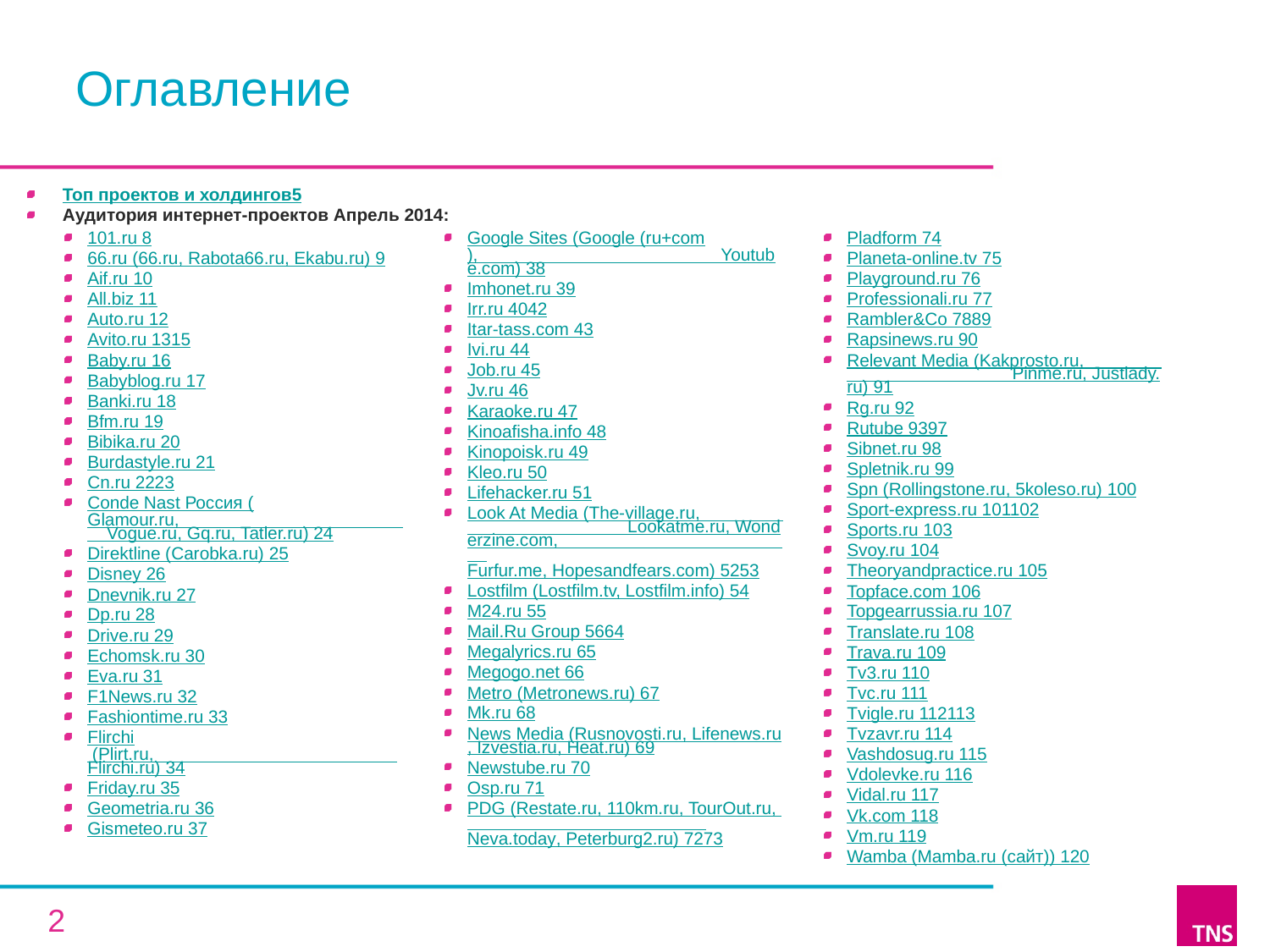

Оглавление
Топ проектов и холдингов	5
Аудитория интернет-проектов Апрель 2014:

101.ru 	8
66.ru (66.ru, Rabota66.ru, Ekabu.ru) 	9
Aif.ru 	10
All.biz 	11
Auto.ru 	12
Avito.ru 	13­15
Baby.ru 	16
Babyblog.ru 	17
Banki.ru 	18
Bfm.ru 	19
Bibika.ru 	20
Burdastyle.ru 	21
Cn.ru 	22­23
Conde Nast Россия (Glamour.ru,                                                  Vogue.ru, Gq.ru, Tatler.ru) 	24
Direktline (Carobka.ru) 	25
Disney 	26
Dnevnik.ru 	27
Dp.ru 	28
Drive.ru 	29
Echomsk.ru 	30
Eva.ru 	31
F1News.ru 	32
Fashiontime.ru 	33
Flirchi (Plirt.ru,                                                  Flirchi.ru) 	34
Friday.ru 	35
Geometria.ru 	36
Gismeteo.ru 	37
Google Sites (Google (ru+com),                                                  Youtube.com) 	38
Imhonet.ru 	39
Irr.ru 	40­42
Itar-tass.com 	43
Ivi.ru 	44
Job.ru 	45
Jv.ru 	46
Karaoke.ru 	47
Kinoafisha.info 	48
Kinopoisk.ru 	49
Kleo.ru 	50
Lifehacker.ru 	51
Look At Media (The-village.ru,                                                  Lookatme.ru, Wonderzine.com,                                                  Furfur.me, Hopesandfears.com) 	52­53
Lostfilm (Lostfilm.tv, Lostfilm.info) 	54
M24.ru 	55
Mail.Ru Group 	56­64
Megalyrics.ru 	65
Megogo.net 	66
Metro (Metronews.ru) 	67
Mk.ru 	68
News Media (Rusnovosti.ru, Lifenews.ru, Izvestia.ru, Heat.ru) 	69
Newstube.ru 	70
Osp.ru 	71
PDG (Restate.ru, 110km.ru, TourOut.ru,                                                  Neva.today, Peterburg2.ru) 	72­73
Pladform 	74
Planeta-online.tv 	75
Playground.ru 	76
Professionali.ru 	77
Rambler&Co 	78­89
Rapsinews.ru 	90
Relevant Media (Kakprosto.ru,                                                  Pinme.ru, Justlady.ru) 	91
Rg.ru 	92
Rutube 	93­97
Sibnet.ru 	98
Spletnik.ru 	99
Spn (Rollingstone.ru, 5koleso.ru) 	100
Sport-express.ru 	101­102
Sports.ru 	103
Svoy.ru 	104
Theoryandpractice.ru 	105
Topface.com 	106
Topgearrussia.ru 	107
Translate.ru 	108
Trava.ru 	109
Tv3.ru 	110
Tvc.ru 	111
Tvigle.ru 	112­113
Tvzavr.ru 	114
Vashdosug.ru 	115
Vdolevke.ru 	116
Vidal.ru 	117
Vk.com 	118
Vm.ru 	119
Wamba (Mamba.ru (сайт)) 	120

2